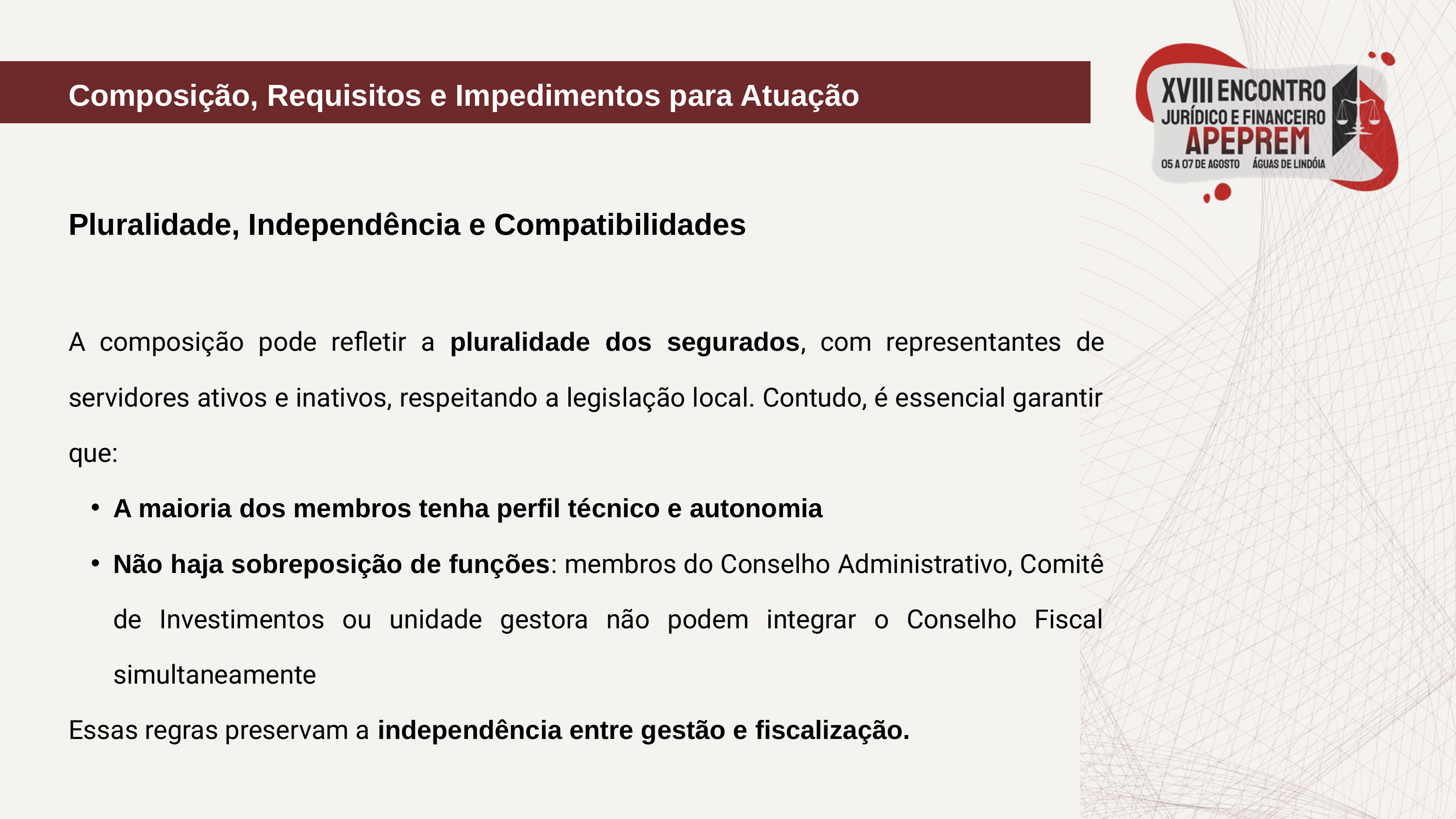

Composição, Requisitos e Impedimentos para Atuação
Pluralidade, Independência e Compatibilidades
A composição pode refletir a pluralidade dos segurados, com representantes de servidores ativos e inativos, respeitando a legislação local. Contudo, é essencial garantir que:
A maioria dos membros tenha perfil técnico e autonomia
Não haja sobreposição de funções: membros do Conselho Administrativo, Comitê de Investimentos ou unidade gestora não podem integrar o Conselho Fiscal simultaneamente
Essas regras preservam a independência entre gestão e fiscalização.